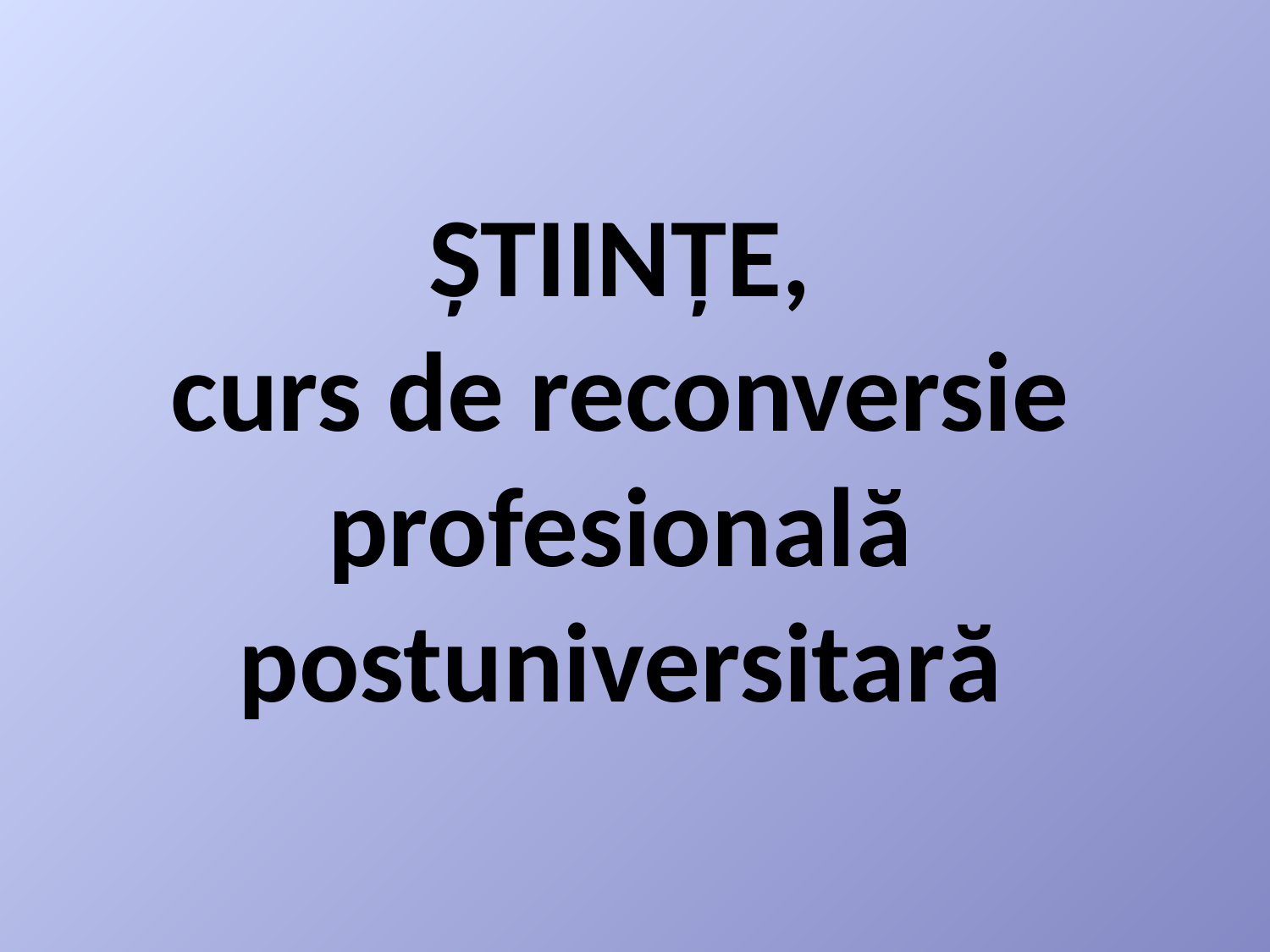

# ȘTIINȚE, curs de reconversie profesională postuniversitară